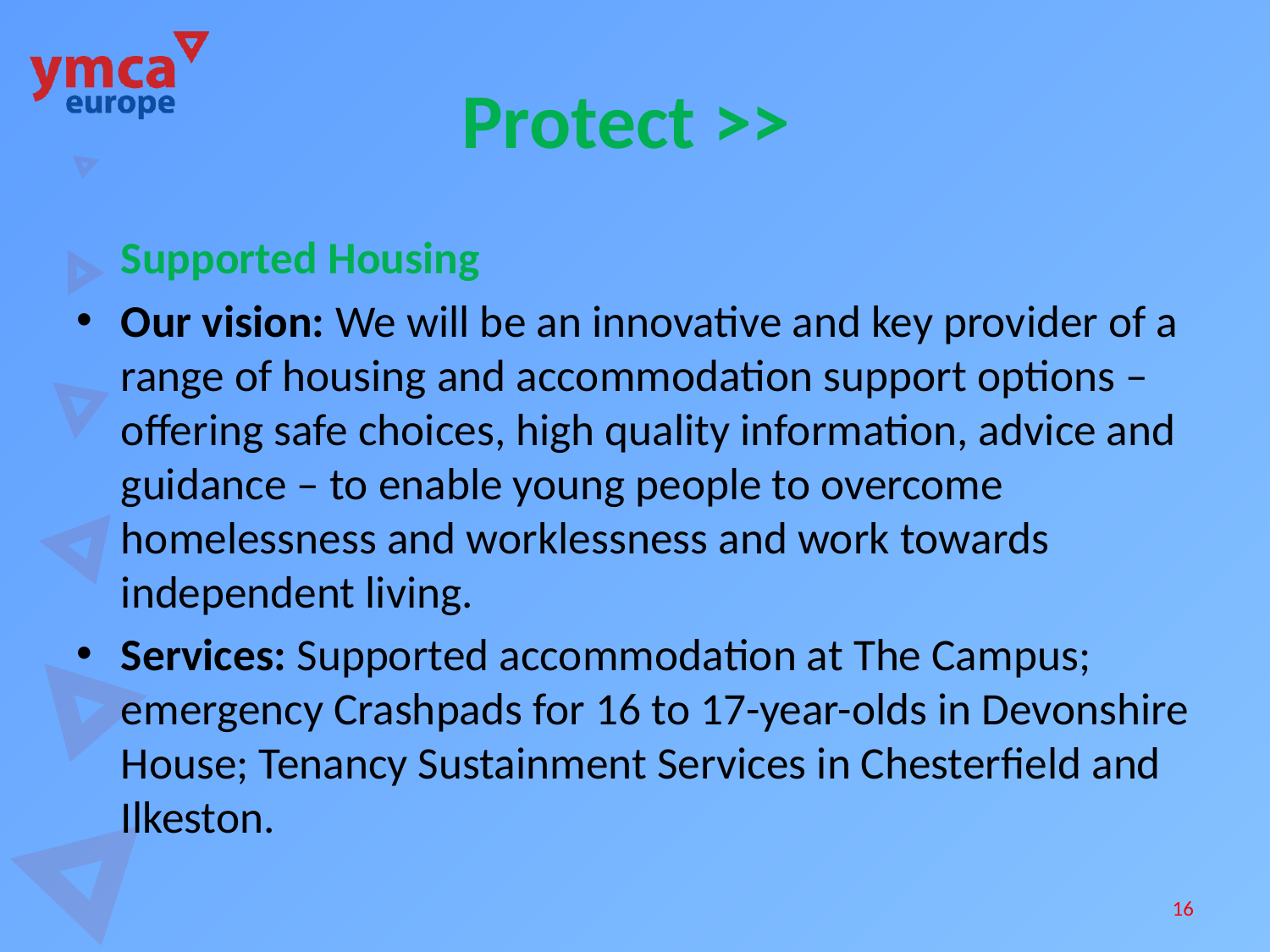

# Protect >>
	Supported Housing
Our vision: We will be an innovative and key provider of a range of housing and accommodation support options – offering safe choices, high quality information, advice and guidance – to enable young people to overcome homelessness and worklessness and work towards independent living.
Services: Supported accommodation at The Campus; emergency Crashpads for 16 to 17-year-olds in Devonshire House; Tenancy Sustainment Services in Chesterfield and Ilkeston.